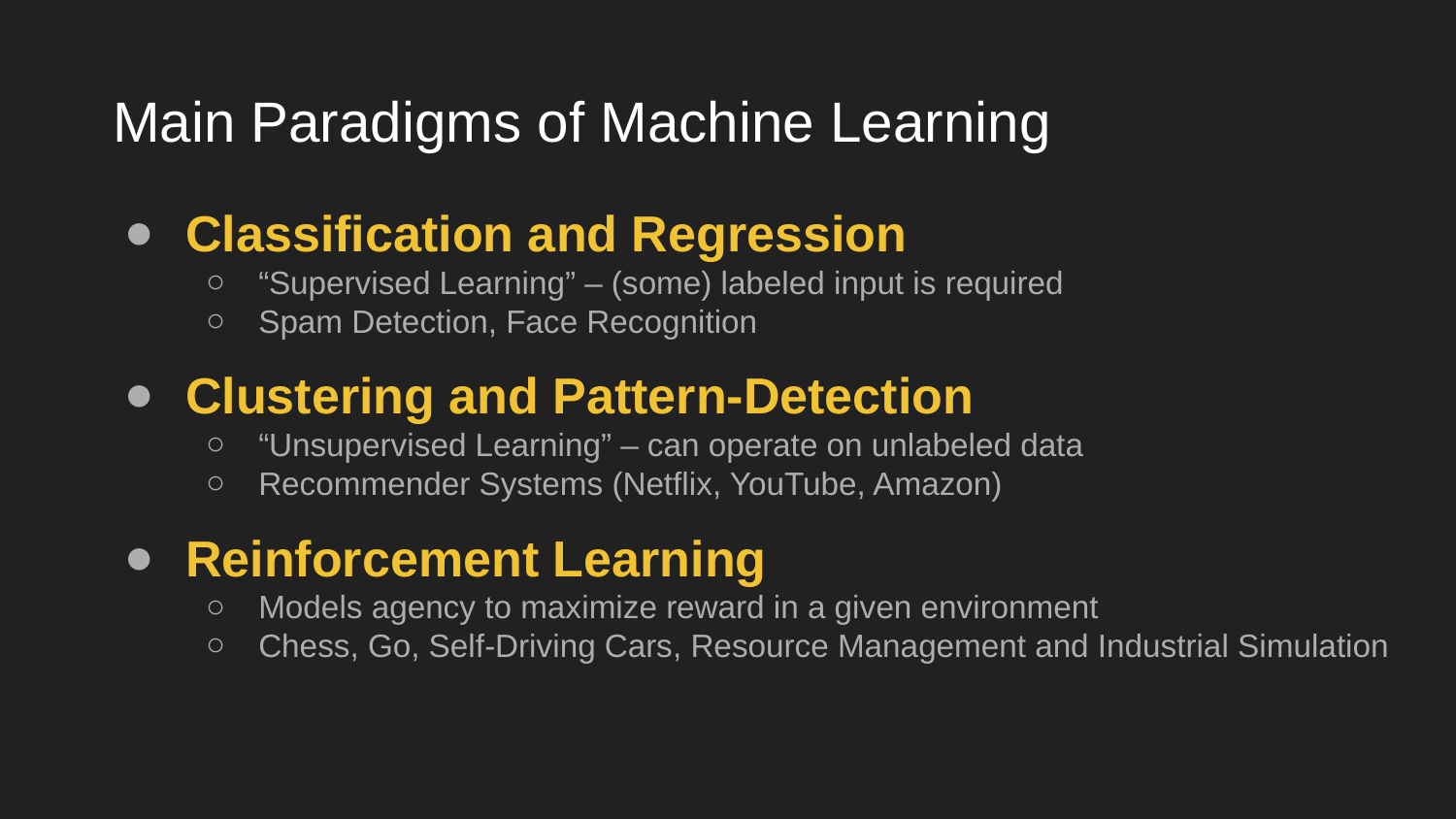

# Main Paradigms of Machine Learning
Classification and Regression
“Supervised Learning” – (some) labeled input is required
Spam Detection, Face Recognition

Clustering and Pattern-Detection
“Unsupervised Learning” – can operate on unlabeled data
Recommender Systems (Netflix, YouTube, Amazon)

Reinforcement Learning
Models agency to maximize reward in a given environment
Chess, Go, Self-Driving Cars, Resource Management and Industrial Simulation